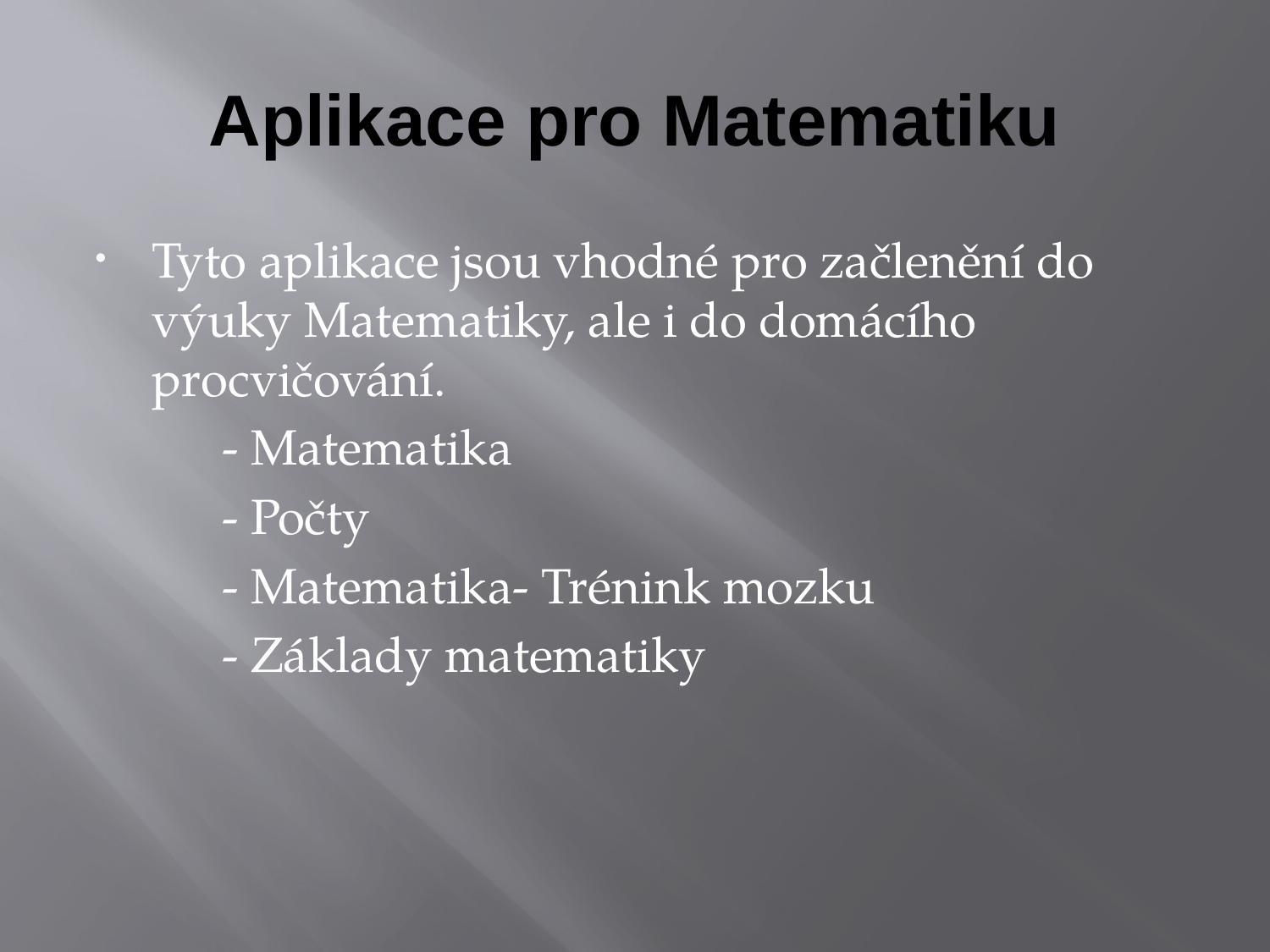

# Aplikace pro Matematiku
Tyto aplikace jsou vhodné pro začlenění do výuky Matematiky, ale i do domácího procvičování.
	- Matematika
	- Počty
	- Matematika- Trénink mozku
	- Základy matematiky